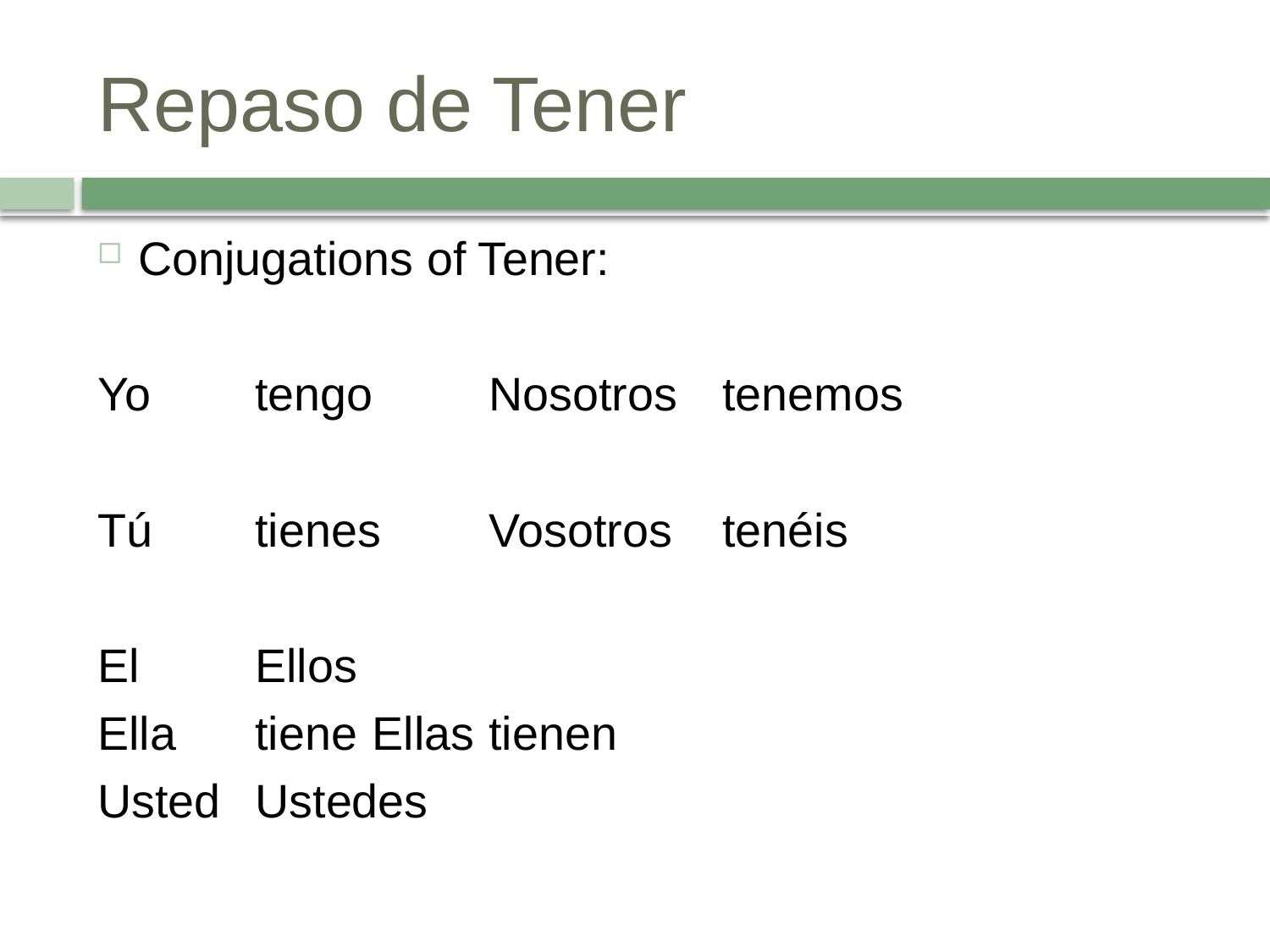

# Repaso de Tener
Conjugations of Tener:

Yo 	tengo			Nosotros	tenemos

Tú 	tienes			Vosotros	tenéis

El					Ellos
Ella	tiene			Ellas		tienen
Usted				Ustedes